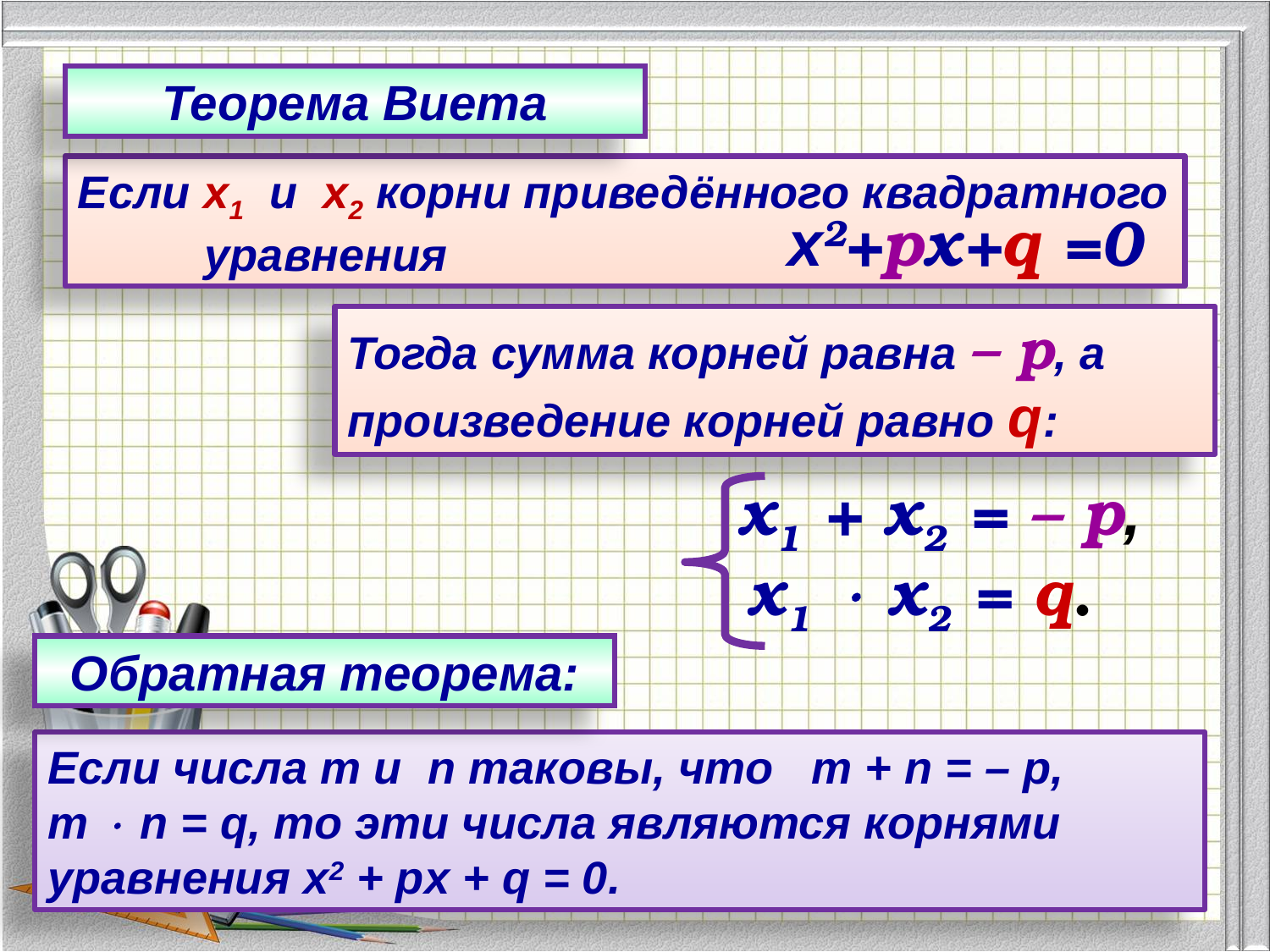

Теорема Виета
Если х1  и  х2 корни приведённого квадратного 	уравнения
х2+px+q =0
Тогда сумма корней равна – p, а произведение корней равно q:

x1 + x2 = – p,

x1 ⋅ x2 = q.
Обратная теорема:
Если числа m и  n таковы, что   m + n = – p,      	m ⋅ n = q, то эти числа являются корнями 	уравнения х2 + px + q = 0.